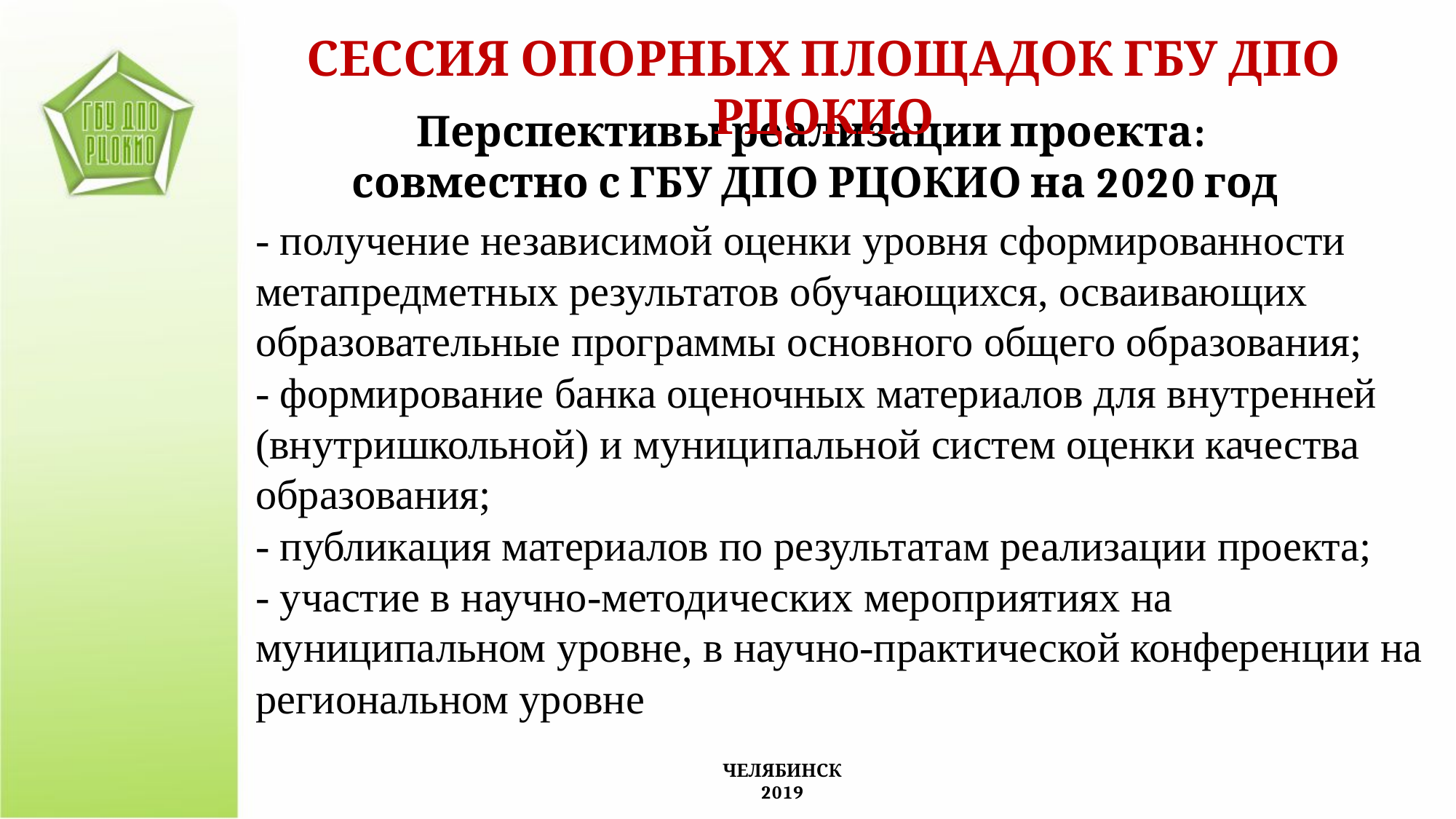

СЕССИЯ ОПОРНЫХ ПЛОЩАДОК ГБУ ДПО РЦОКИО
Перспективы реализации проекта:
 совместно с ГБУ ДПО РЦОКИО на 2020 год

- получение независимой оценки уровня сформированности метапредметных результатов обучающихся, осваивающих образовательные программы основного общего образования;
- формирование банка оценочных материалов для внутренней (внутришкольной) и муниципальной систем оценки качества образования;
- публикация материалов по результатам реализации проекта;
- участие в научно-методических мероприятиях на муниципальном уровне, в научно-практической конференции на региональном уровне
ЧЕЛЯБИНСК
2019